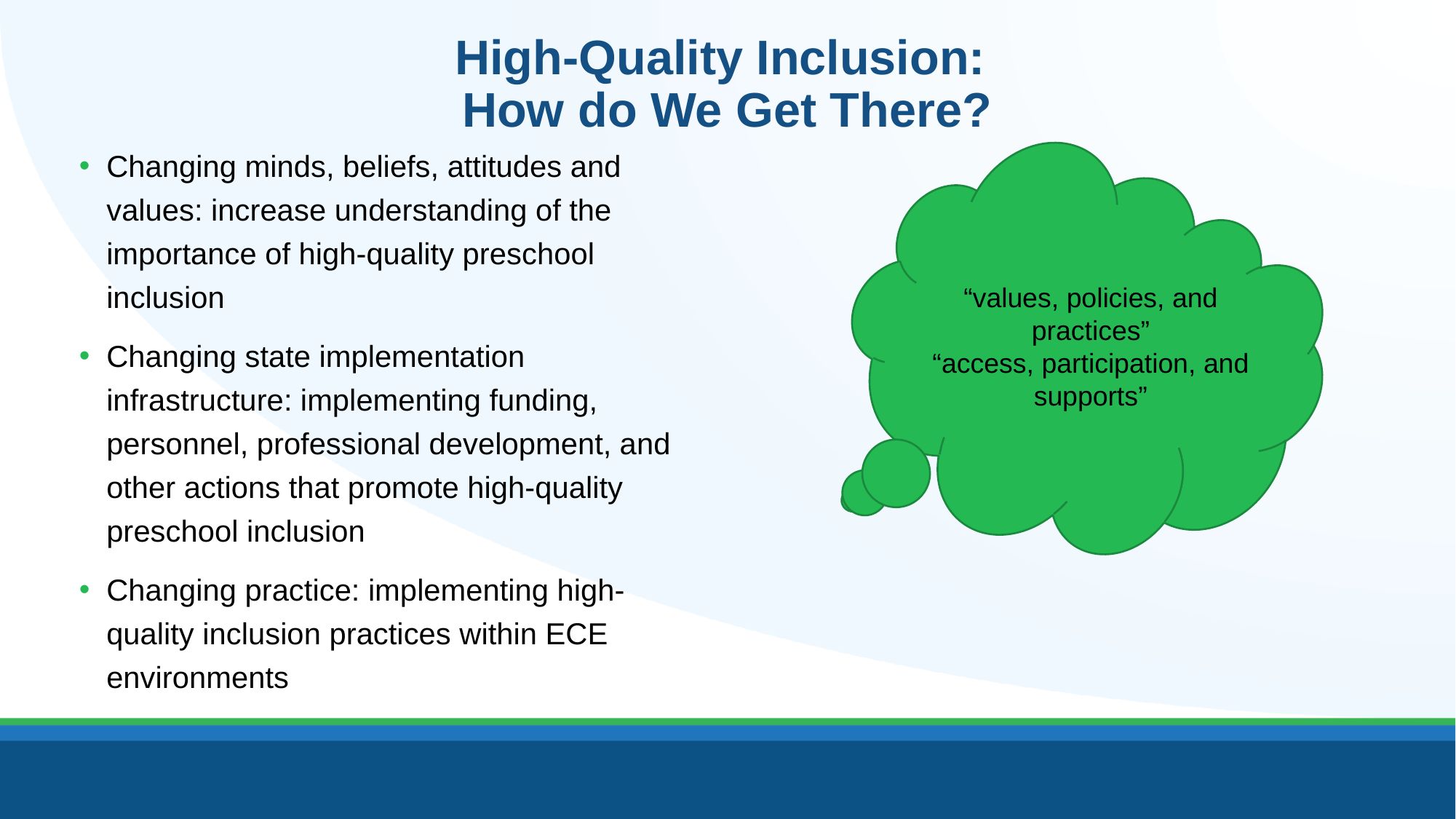

# High-Quality Inclusion: How do We Get There?
Changing minds, beliefs, attitudes and values: increase understanding of the importance of high-quality preschool inclusion
Changing state implementation infrastructure: implementing funding, personnel, professional development, and other actions that promote high-quality preschool inclusion
Changing practice: implementing high- quality inclusion practices within ECE environments

“values, policies, and practices”
“access, participation, and supports”